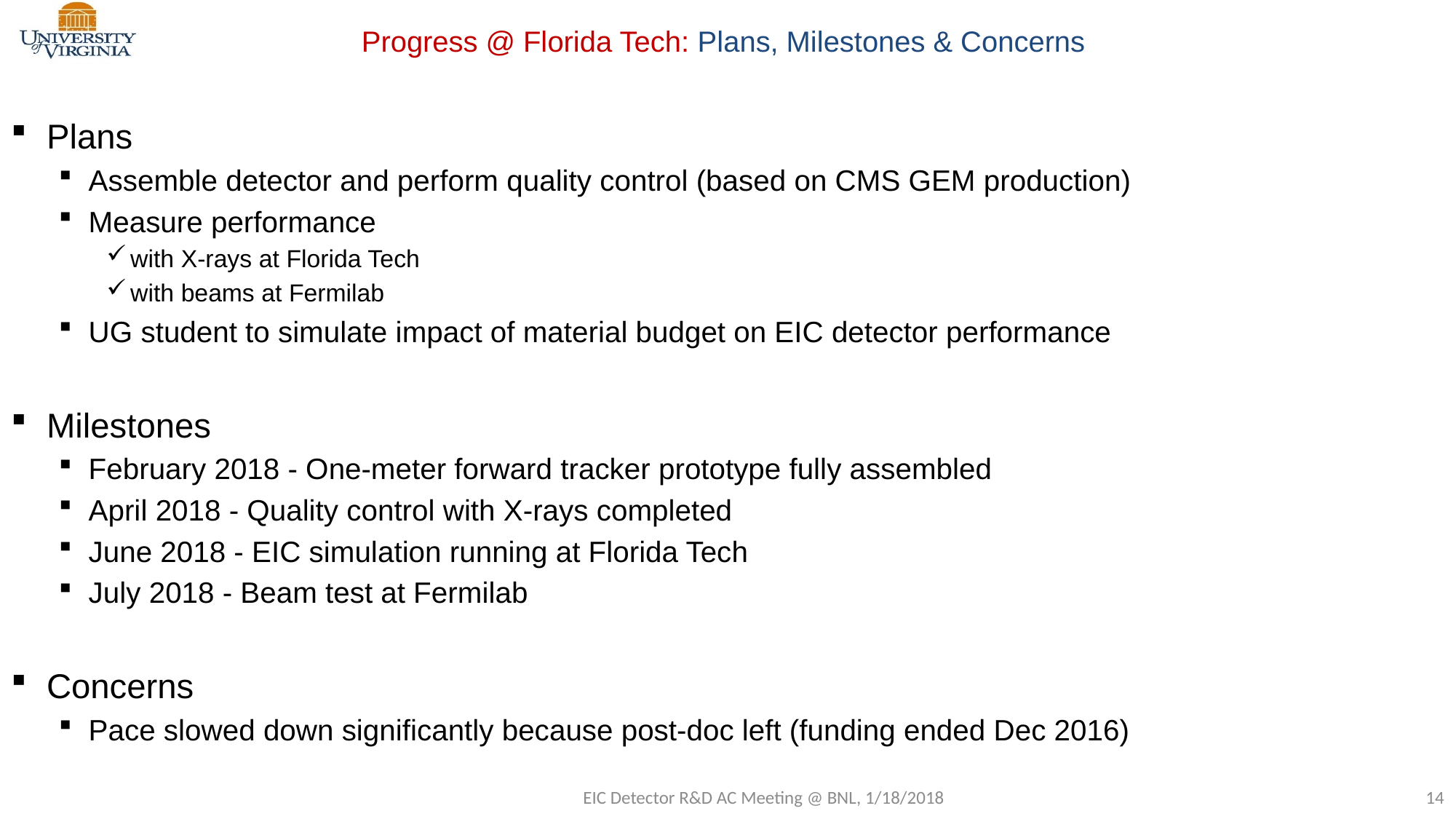

Progress @ Florida Tech: Plans, Milestones & Concerns
Plans
Assemble detector and perform quality control (based on CMS GEM production)
Measure performance
with X-rays at Florida Tech
with beams at Fermilab
UG student to simulate impact of material budget on EIC detector performance

Milestones
February 2018 - One-meter forward tracker prototype fully assembled
April 2018 - Quality control with X-rays completed
June 2018 - EIC simulation running at Florida Tech
July 2018 - Beam test at Fermilab

Concerns
Pace slowed down significantly because post-doc left (funding ended Dec 2016)
EIC Detector R&D AC Meeting @ BNL, 1/18/2018
14